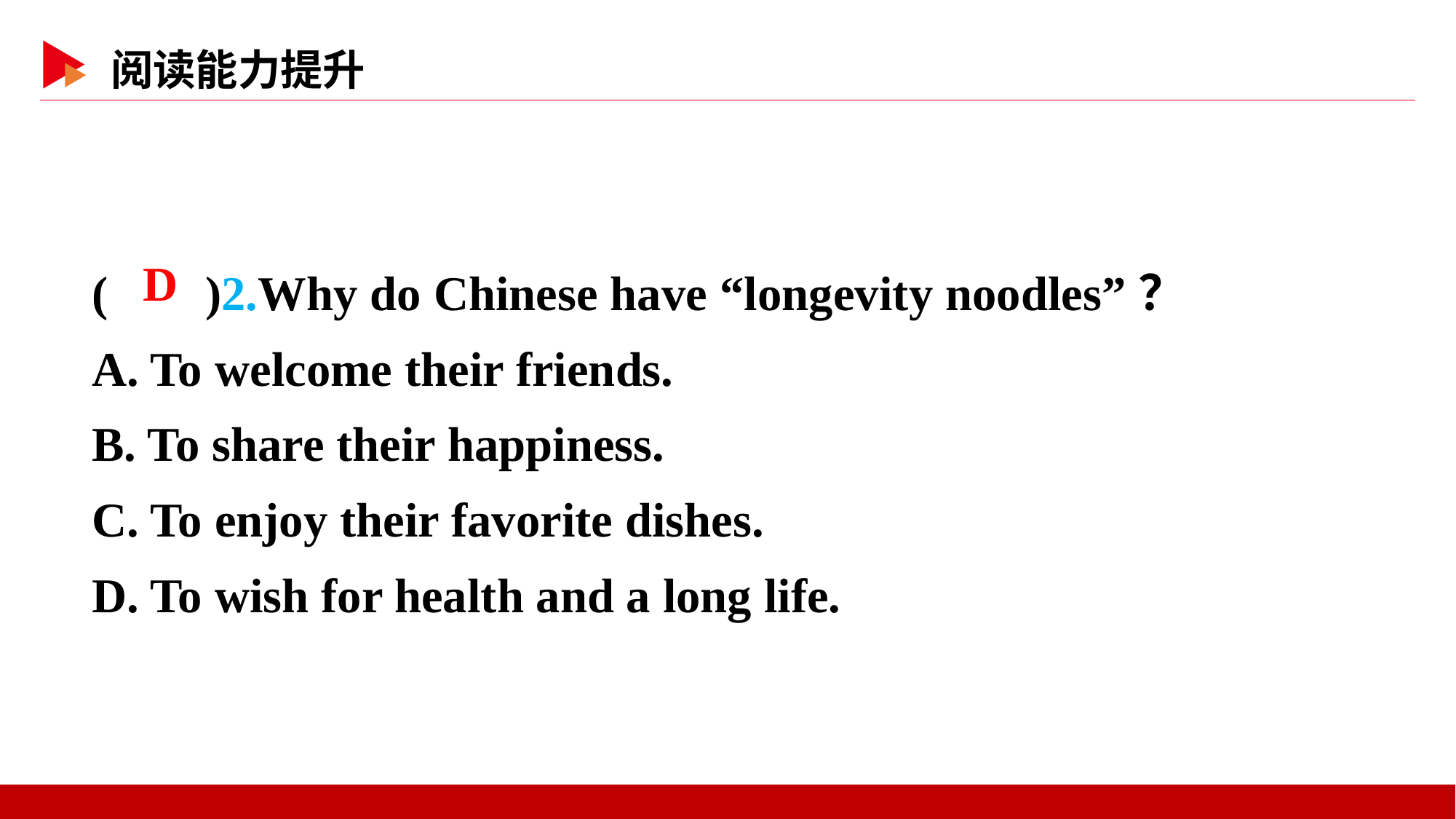

(        )2.Why do Chinese have “longevity noodles”？
A. To welcome their friends.
B. To share their happiness.
C. To enjoy their favorite dishes.
D. To wish for health and a long life.
   D